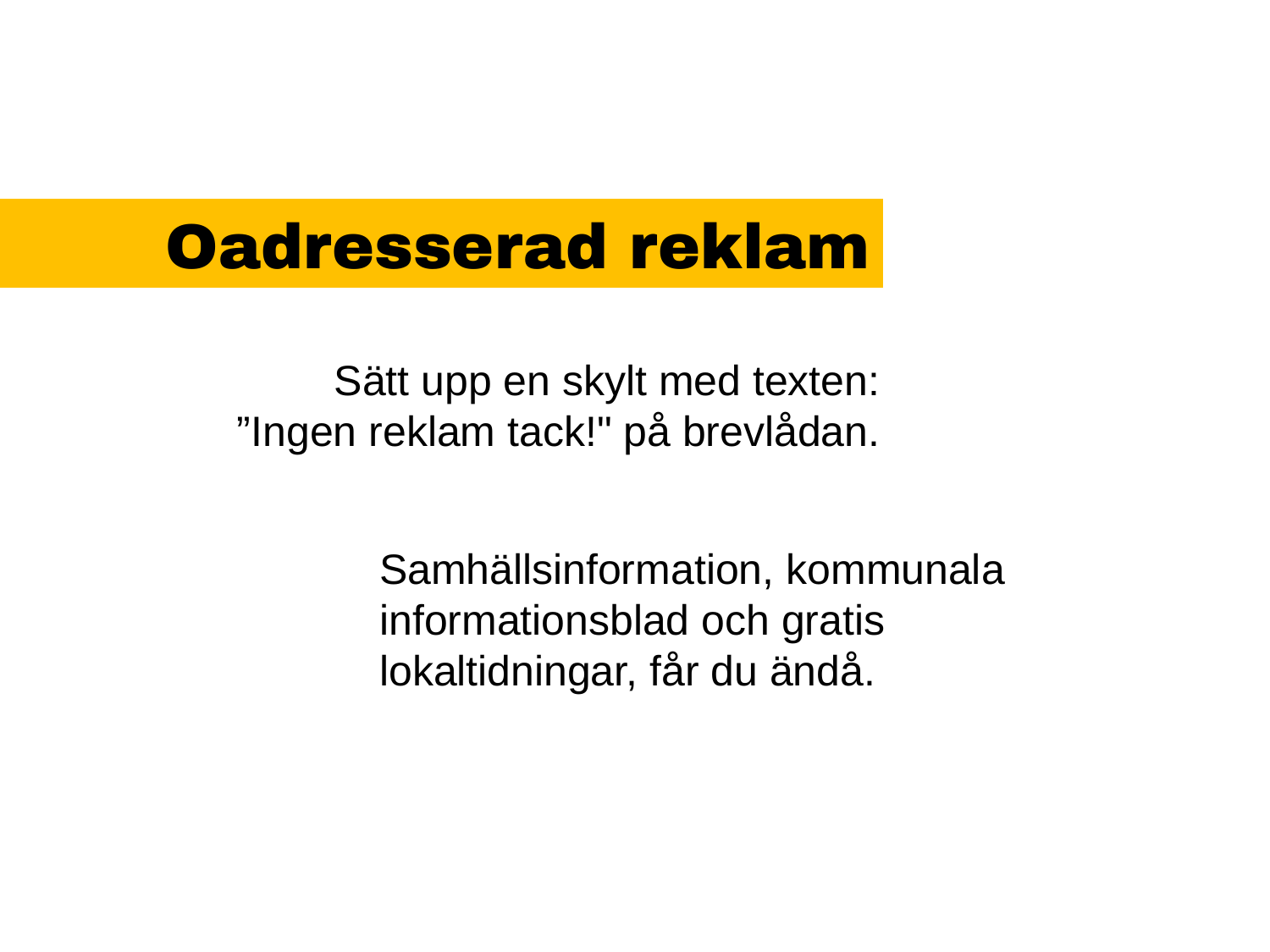

Oadresserad reklam
Sätt upp en skylt med texten:
”Ingen reklam tack!" på brevlådan.
Samhällsinformation, kommunala informationsblad och gratis lokaltidningar, får du ändå.